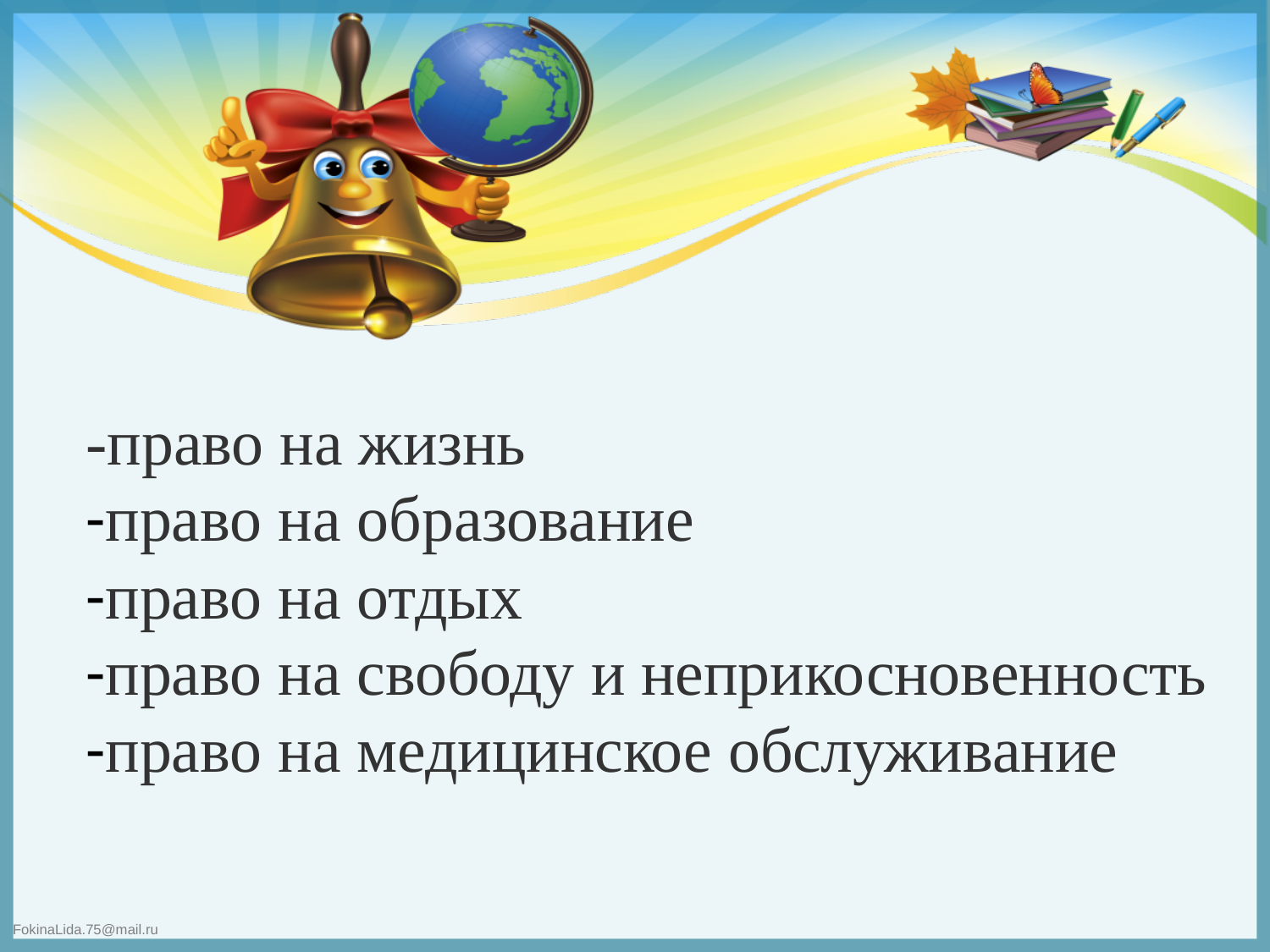

# -право на жизнь -право на образование -право на отдых -право на свободу и неприкосновенность -право на медицинское обслуживание